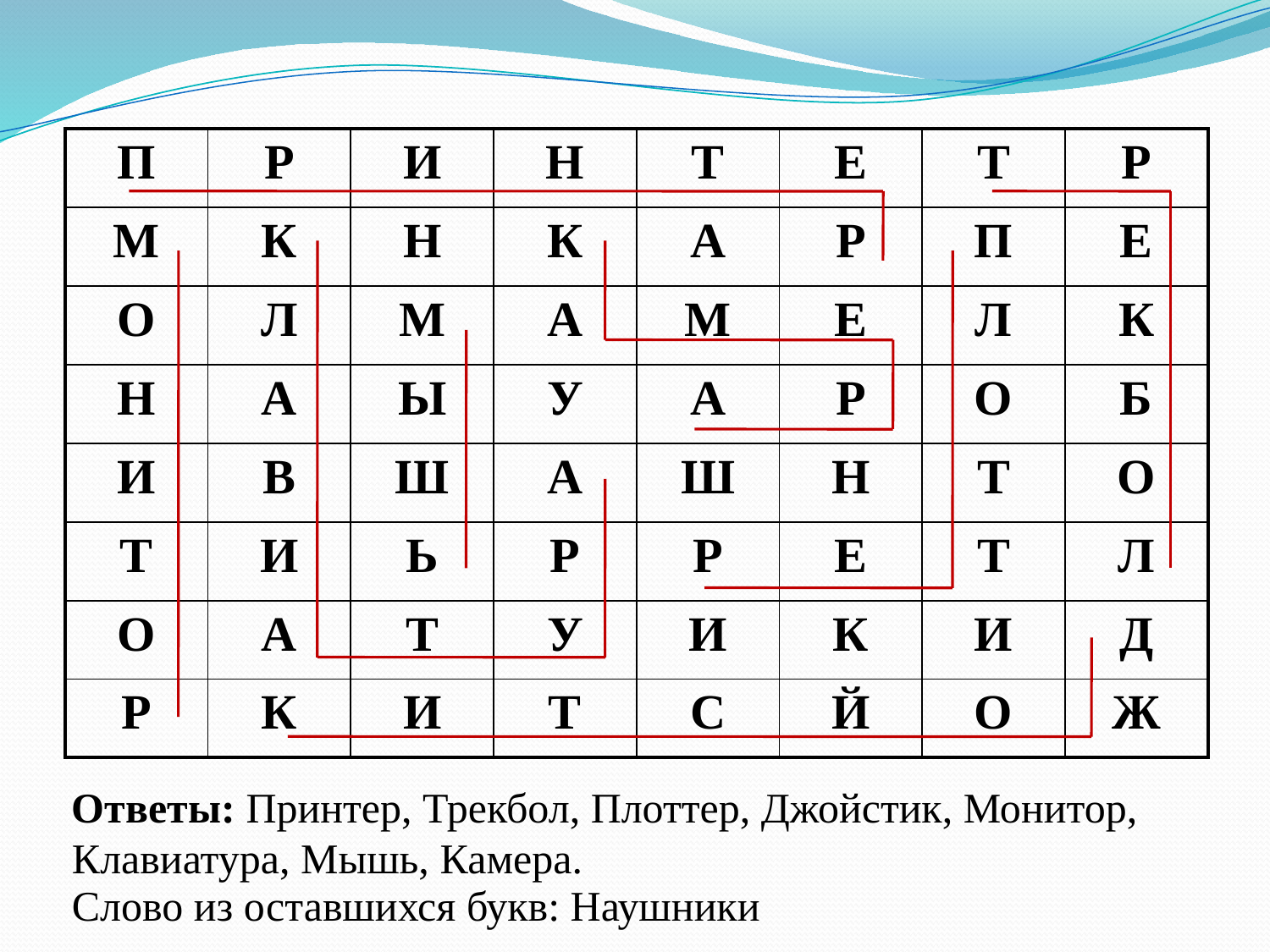

| П | Р | И | Н | Т | Е | Т | Р |
| --- | --- | --- | --- | --- | --- | --- | --- |
| М | К | Н | К | А | Р | П | Е |
| О | Л | М | А | М | Е | Л | К |
| Н | А | Ы | У | А | Р | О | Б |
| И | В | Ш | А | Ш | Н | Т | О |
| Т | И | Ь | Р | Р | Е | Т | Л |
| О | А | Т | У | И | К | И | Д |
| Р | К | И | Т | С | Й | О | Ж |
Ответы: Принтер, Трекбол, Плоттер, Джойстик, Монитор, Клавиатура, Мышь, Камера.
Слово из оставшихся букв: Наушники